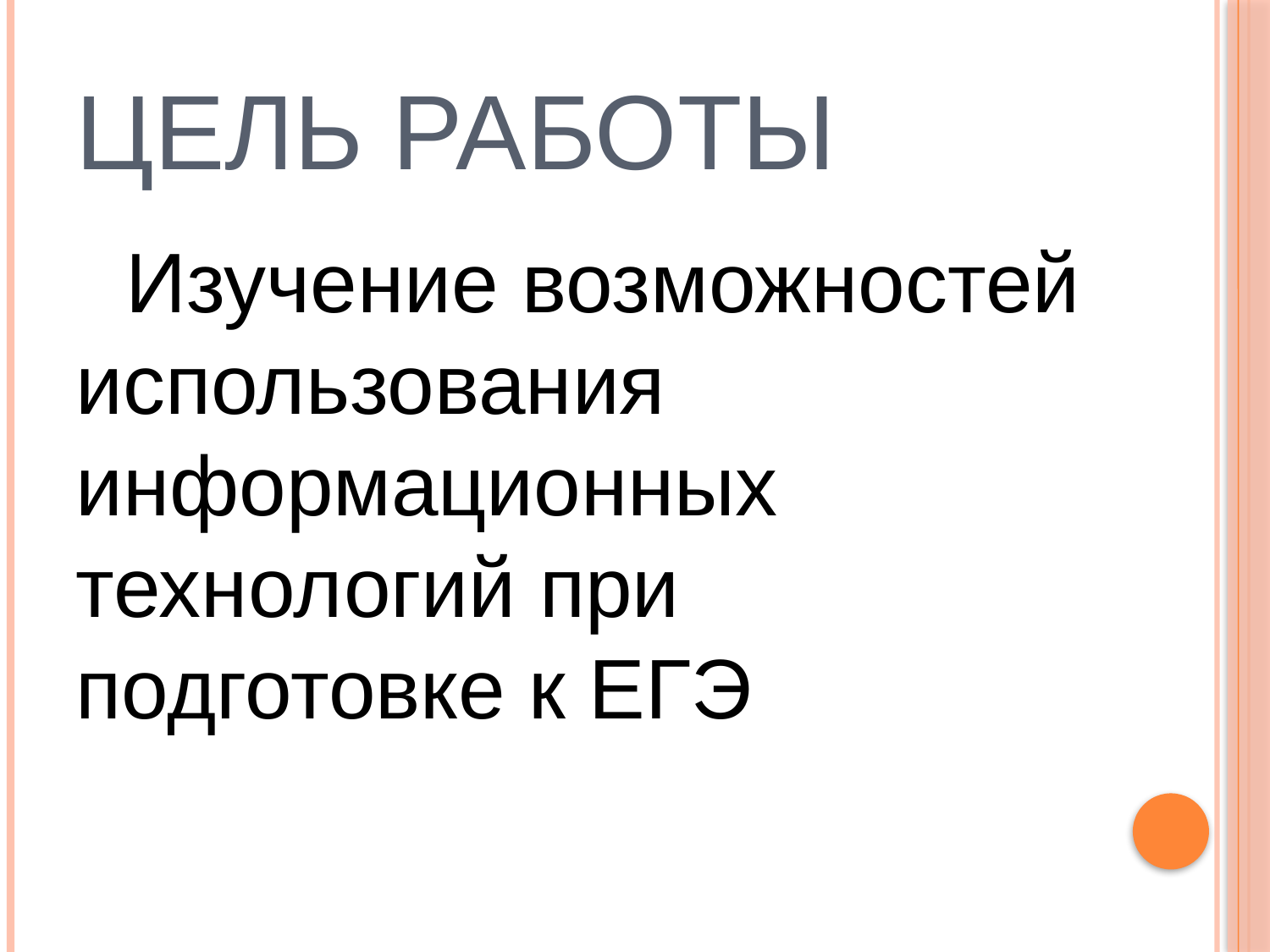

# Цель работы
Изучение возможностей использования информационных технологий при подготовке к ЕГЭ